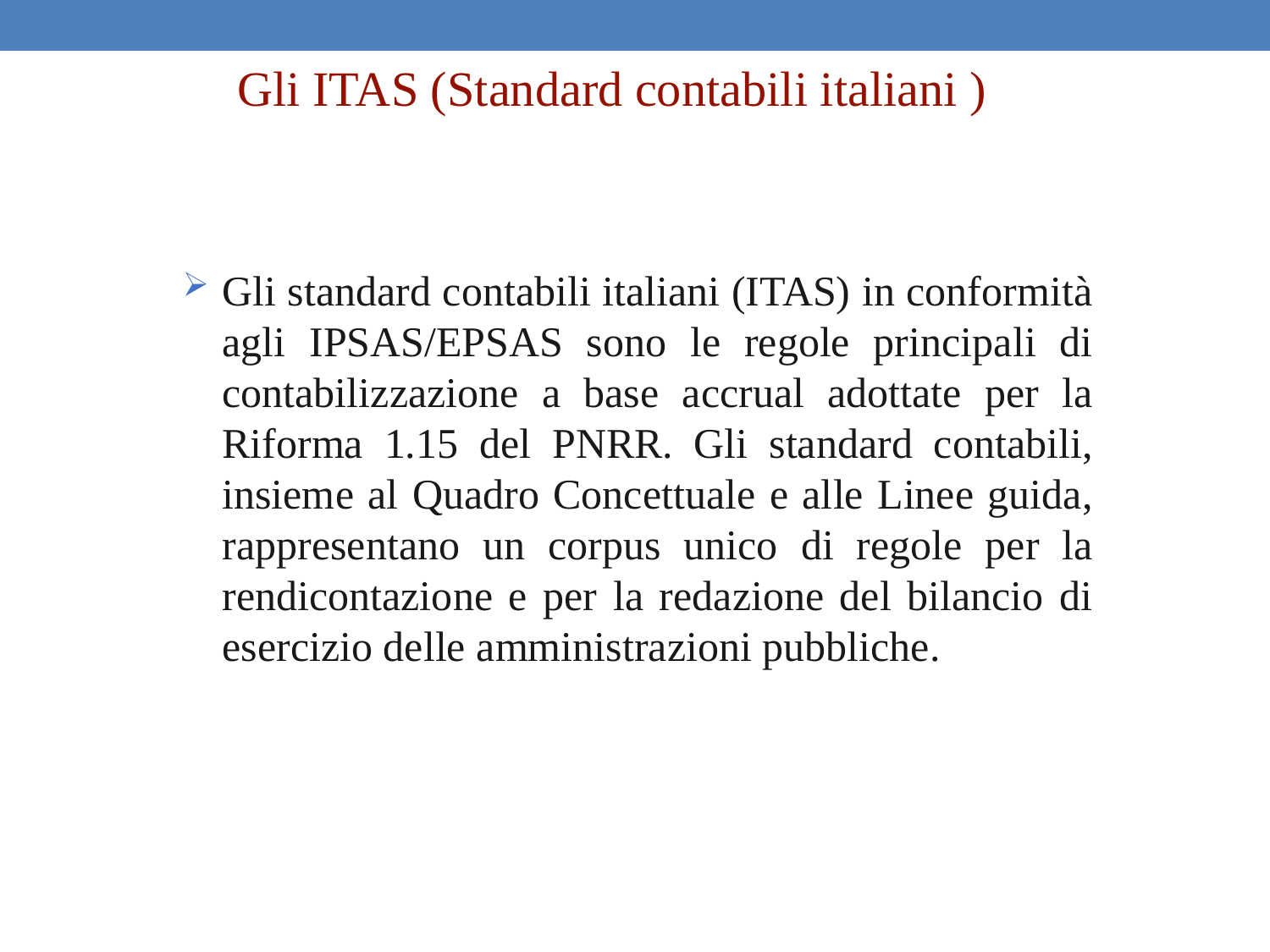

Gli ITAS (Standard contabili italiani )
Gli standard contabili italiani (ITAS) in conformità agli IPSAS/EPSAS sono le regole principali di contabilizzazione a base accrual adottate per la Riforma 1.15 del PNRR. Gli standard contabili, insieme al Quadro Concettuale e alle Linee guida, rappresentano un corpus unico di regole per la rendicontazione e per la redazione del bilancio di esercizio delle amministrazioni pubbliche.